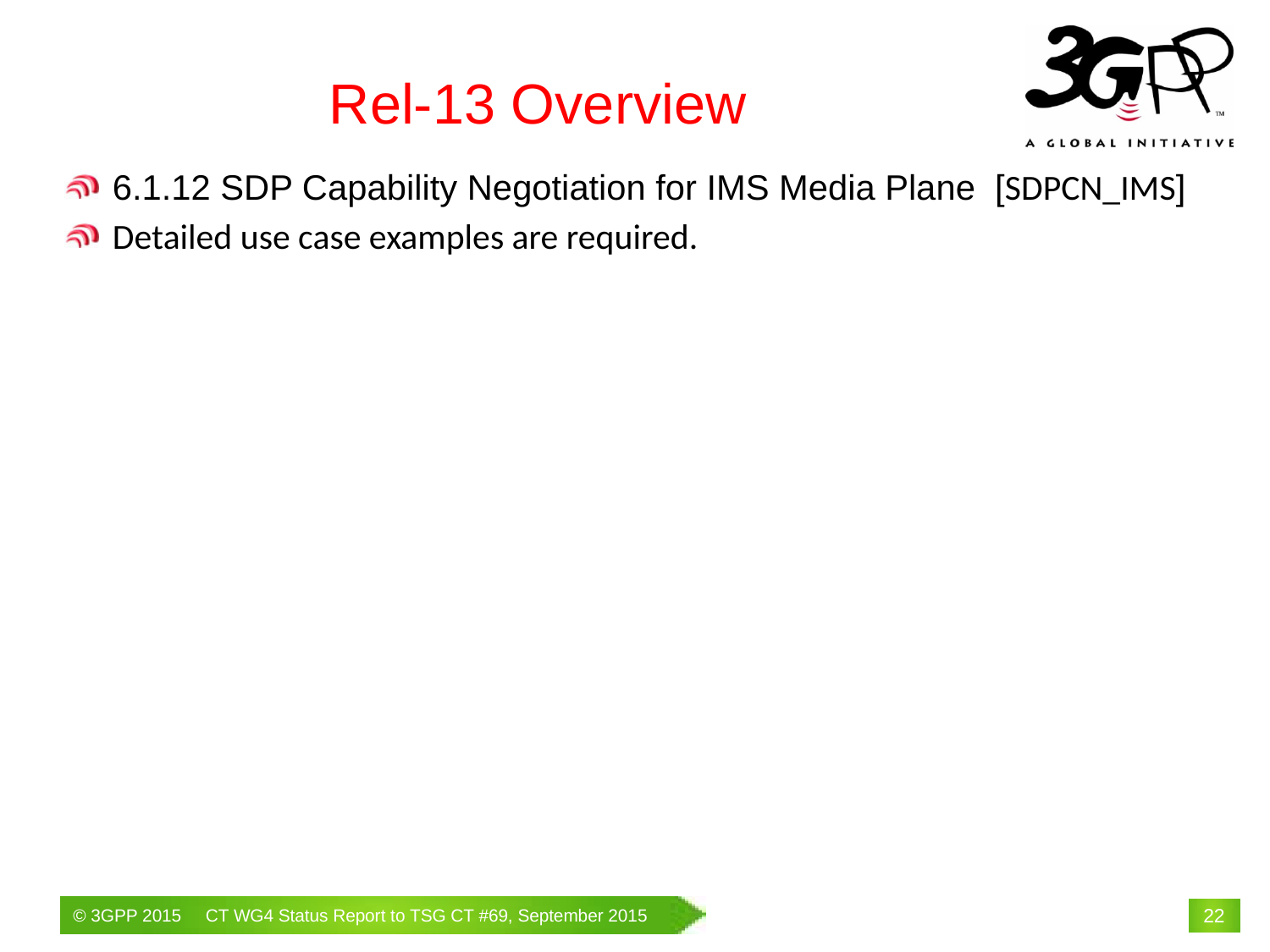

# Rel-13 Overview
6.1.12 SDP Capability Negotiation for IMS Media Plane  [SDPCN_IMS]
Detailed use case examples are required.